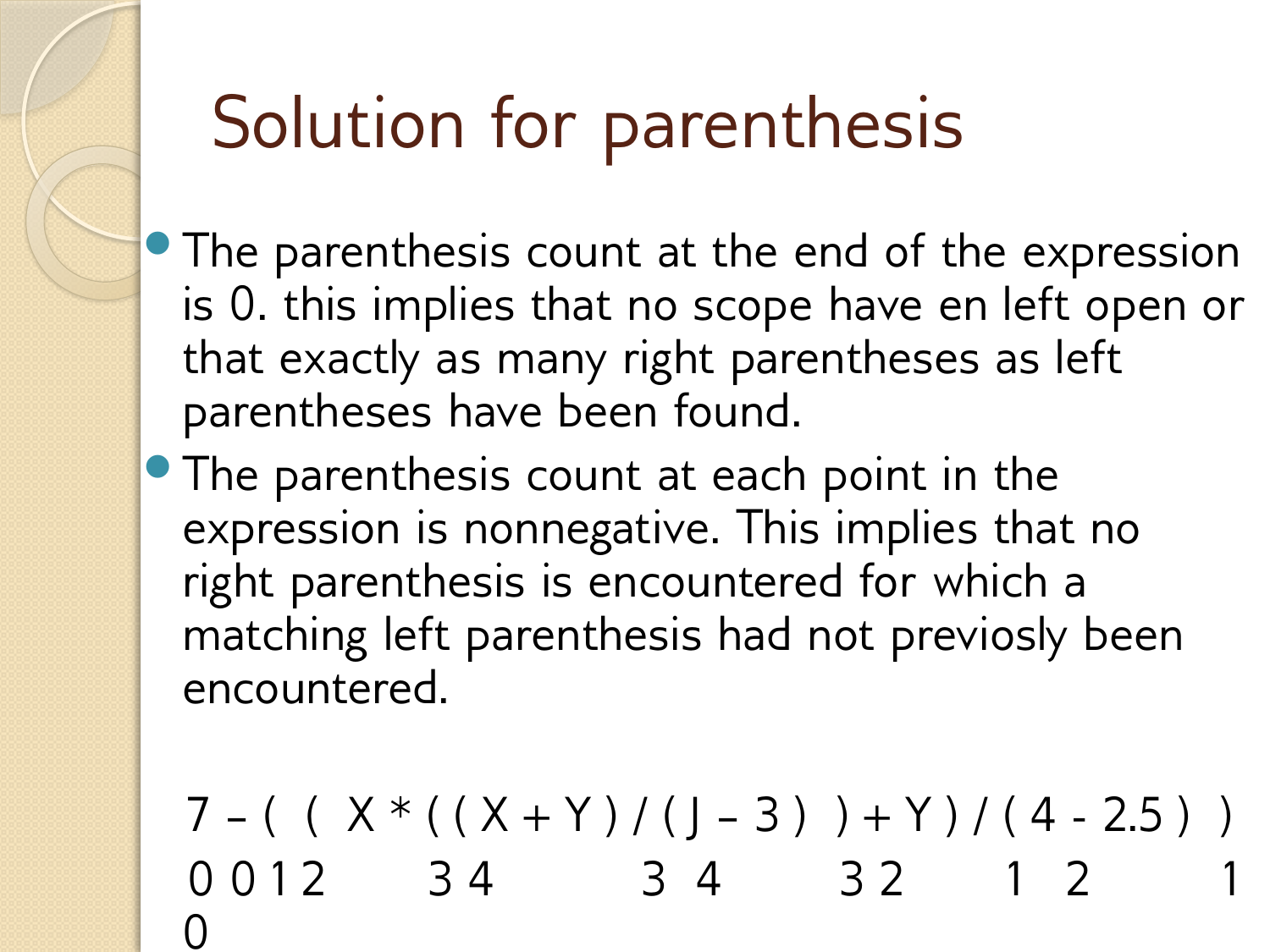

# Solution for parenthesis
The parenthesis count at the end of the expression is 0. this implies that no scope have en left open or that exactly as many right parentheses as left parentheses have been found.
The parenthesis count at each point in the expression is nonnegative. This implies that no right parenthesis is encountered for which a matching left parenthesis had not previosly been encountered.

   7 – (  (  X * ( ( X + Y ) / ( J – 3 )  ) + Y ) / ( 4 - 2.5 )  )
   0 0 1 2       3 4          3  4        3 2       1   2         1 0